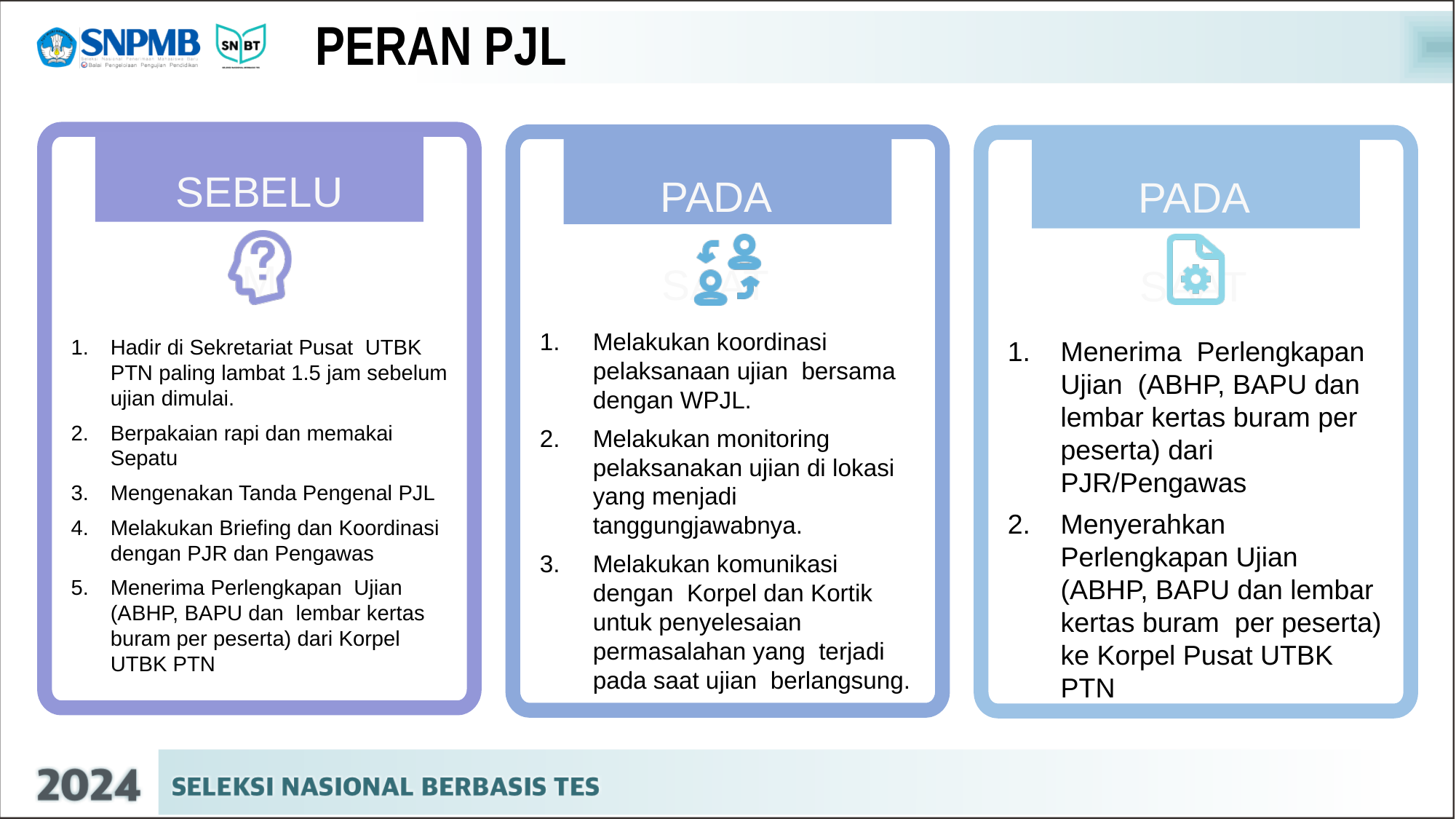

# PERAN PJL
SEBELUM

PADA SAAT

PADA SAAT

Melakukan koordinasi  pelaksanaan ujian  bersama dengan WPJL.
Melakukan monitoring pelaksanakan ujian di lokasi yang menjadi tanggungjawabnya.
Melakukan komunikasi dengan  Korpel dan Kortik  untuk penyelesaian  permasalahan yang  terjadi pada saat ujian  berlangsung.
Hadir di Sekretariat Pusat  UTBK PTN paling lambat 1.5 jam sebelum ujian dimulai.
Berpakaian rapi dan memakai Sepatu
Mengenakan Tanda Pengenal PJL
Melakukan Briefing dan Koordinasi dengan PJR dan Pengawas
Menerima Perlengkapan  Ujian (ABHP, BAPU dan  lembar kertas buram per peserta) dari Korpel UTBK PTN
Menerima  Perlengkapan Ujian  (ABHP, BAPU dan lembar kertas buram per peserta) dari PJR/Pengawas
Menyerahkan Perlengkapan Ujian  (ABHP, BAPU dan lembar kertas buram  per peserta) ke Korpel Pusat UTBK PTN